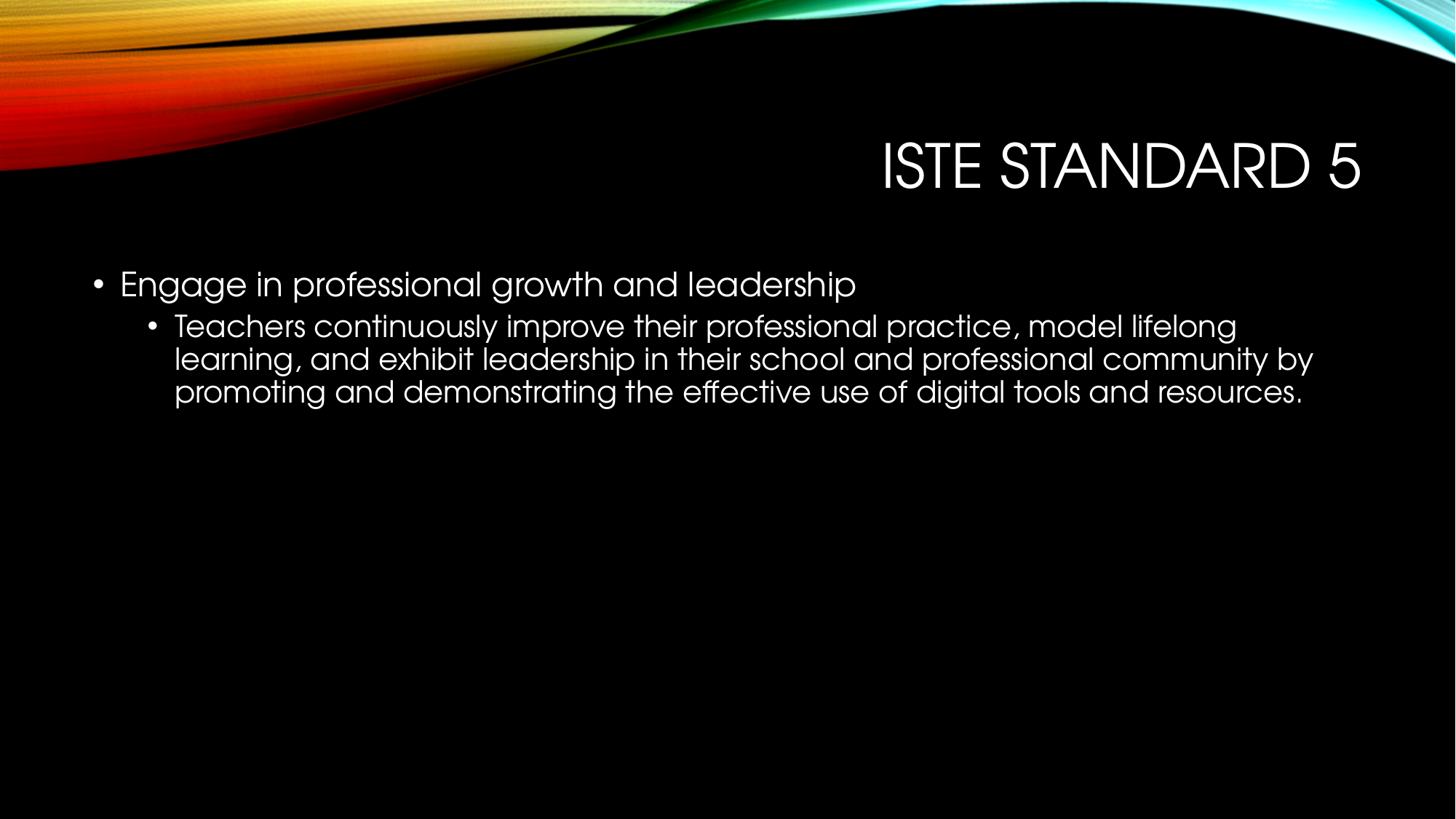

# Iste standard 5
Engage in professional growth and leadership
Teachers continuously improve their professional practice, model lifelong learning, and exhibit leadership in their school and professional community by promoting and demonstrating the effective use of digital tools and resources.